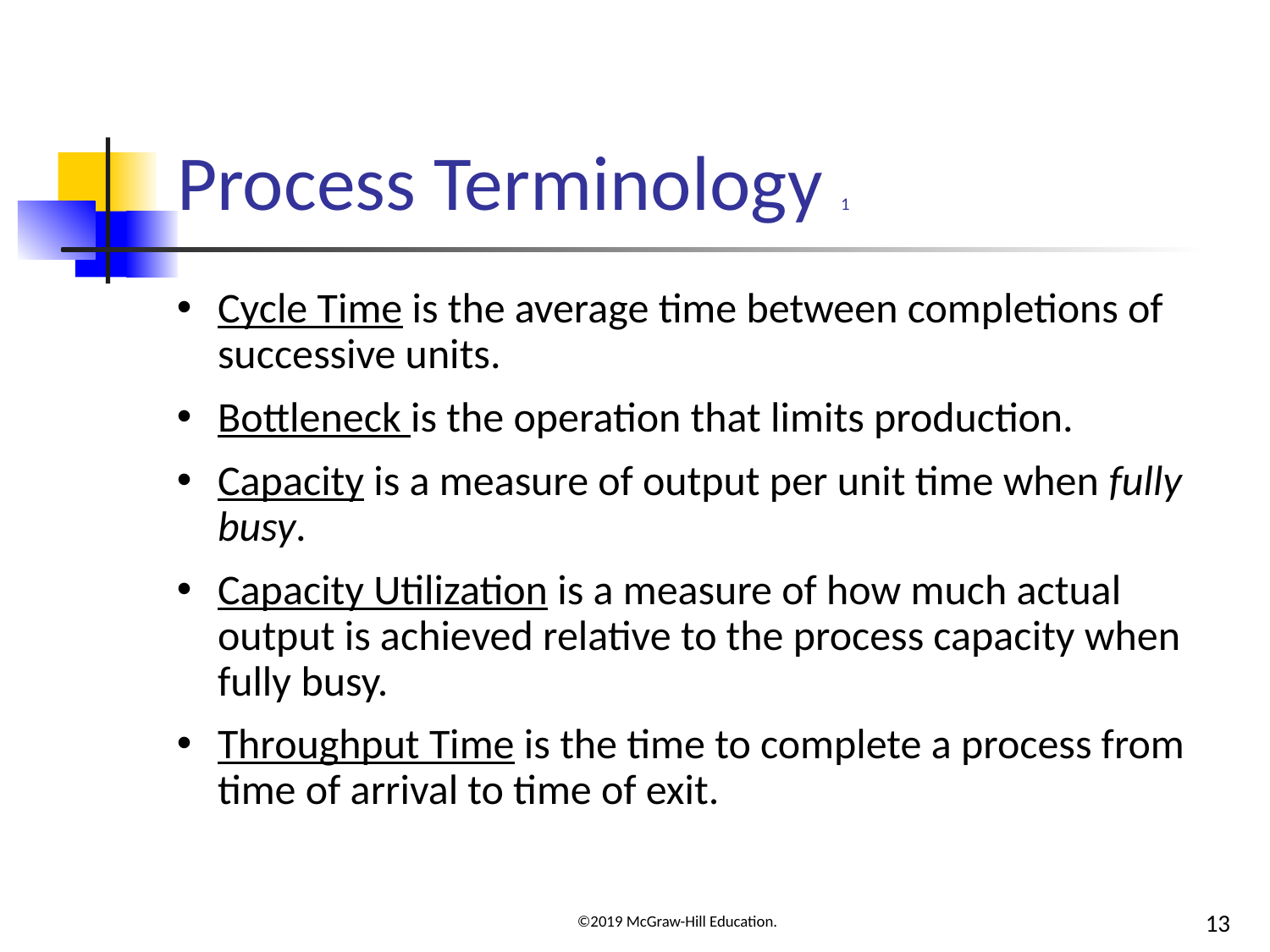

# Process Terminology 1
Cycle Time is the average time between completions of successive units.
Bottleneck is the operation that limits production.
Capacity is a measure of output per unit time when fully busy.
Capacity Utilization is a measure of how much actual output is achieved relative to the process capacity when fully busy.
Throughput Time is the time to complete a process from time of arrival to time of exit.